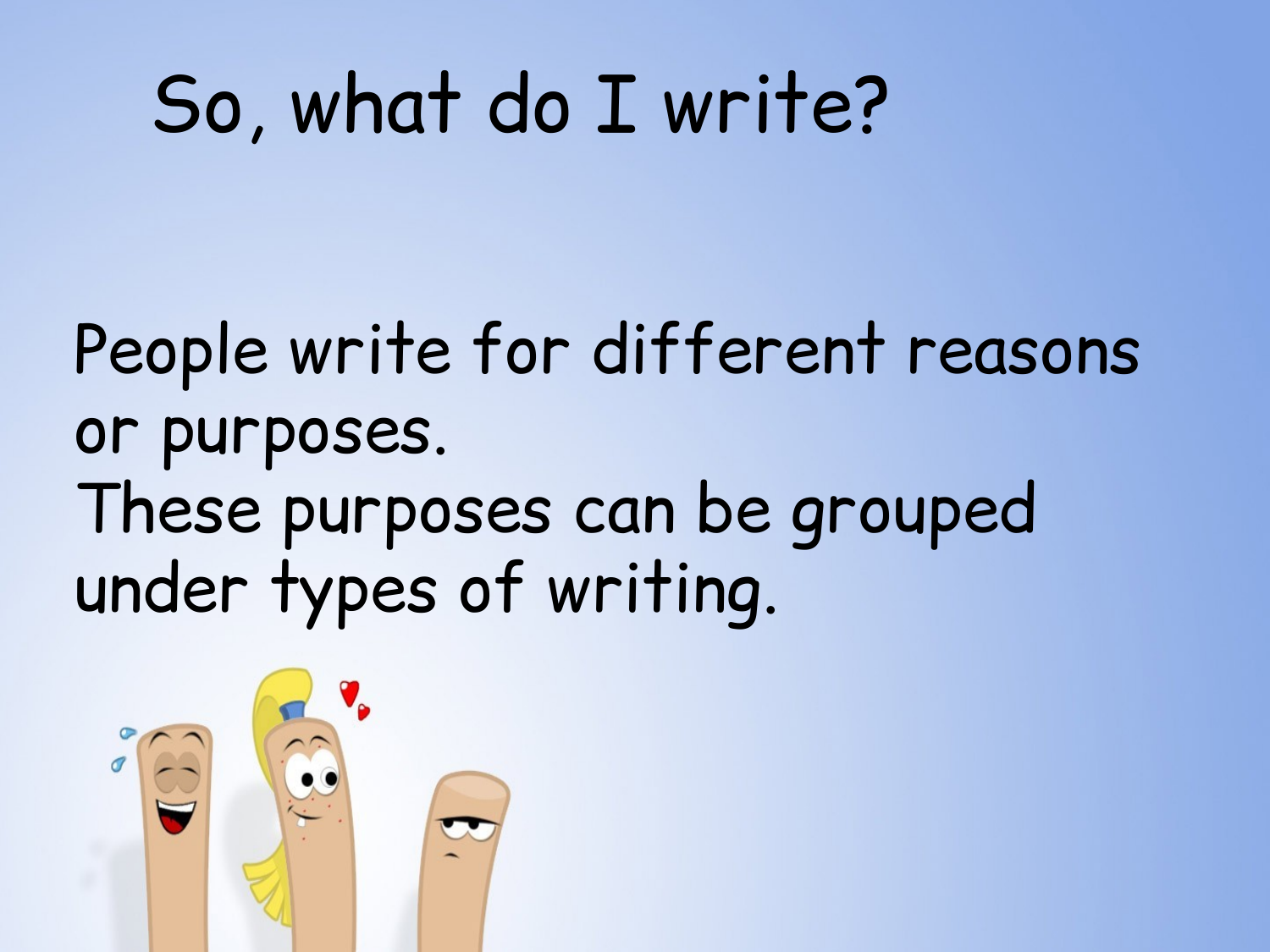

# So, what do I write?
People write for different reasons or purposes.
These purposes can be grouped under types of writing.